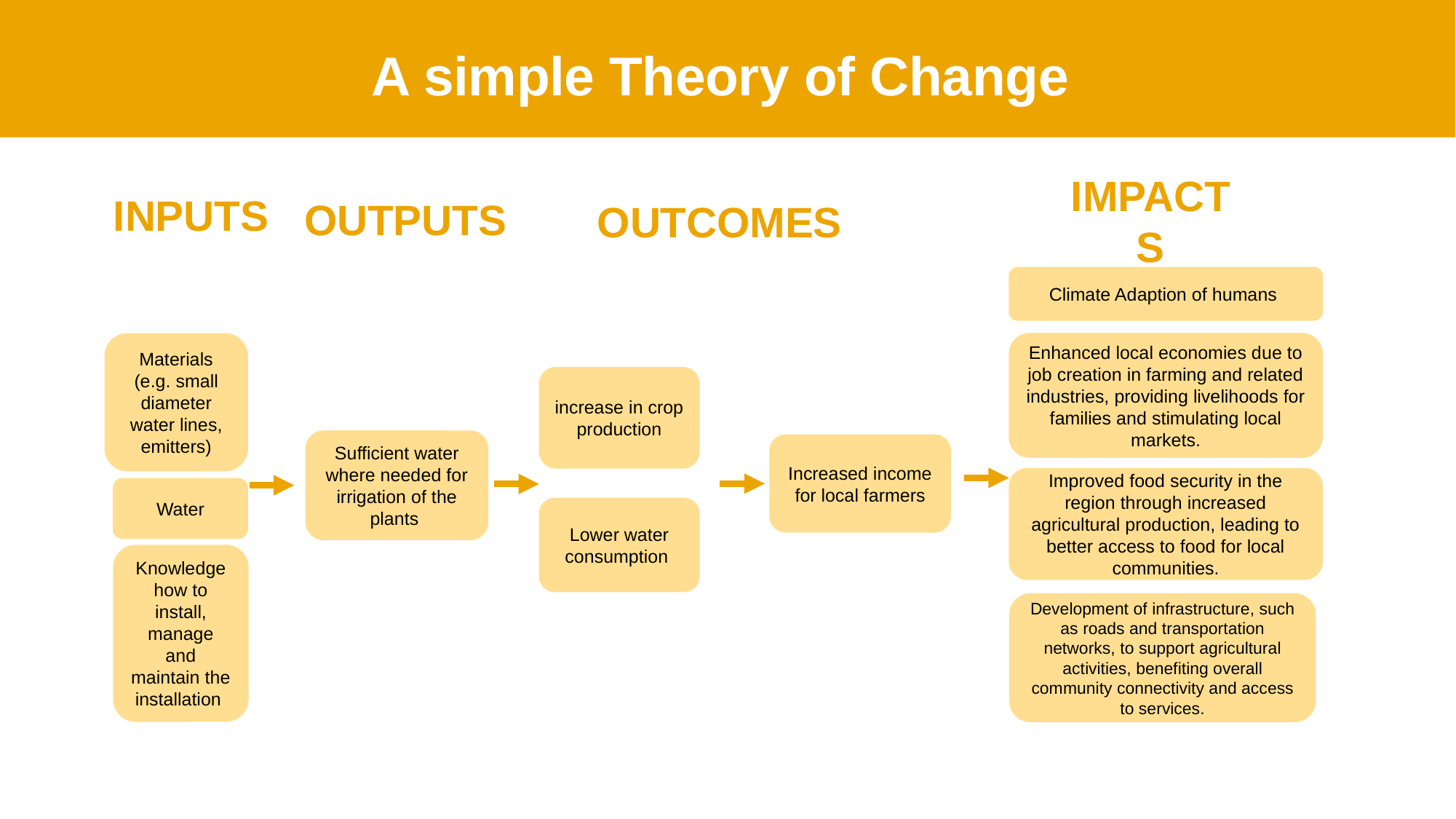

# A simple Theory of Change
Outputs
Outcomes
Impacts
Inputs
Climate Adaption of humans
Enhanced local economies due to job creation in farming and related industries, providing livelihoods for families and stimulating local markets.

Materials (e.g. small diameter water lines, emitters)

increase in crop production
Sufficient water where needed for irrigation of the plants
Increased income for local farmers
Improved food security in the region through increased agricultural production, leading to better access to food for local communities.
Water
Lower water consumption
Knowledge how to install, manage and maintain the installation
Development of infrastructure, such as roads and transportation networks, to support agricultural activities, benefiting overall community connectivity and access to services.